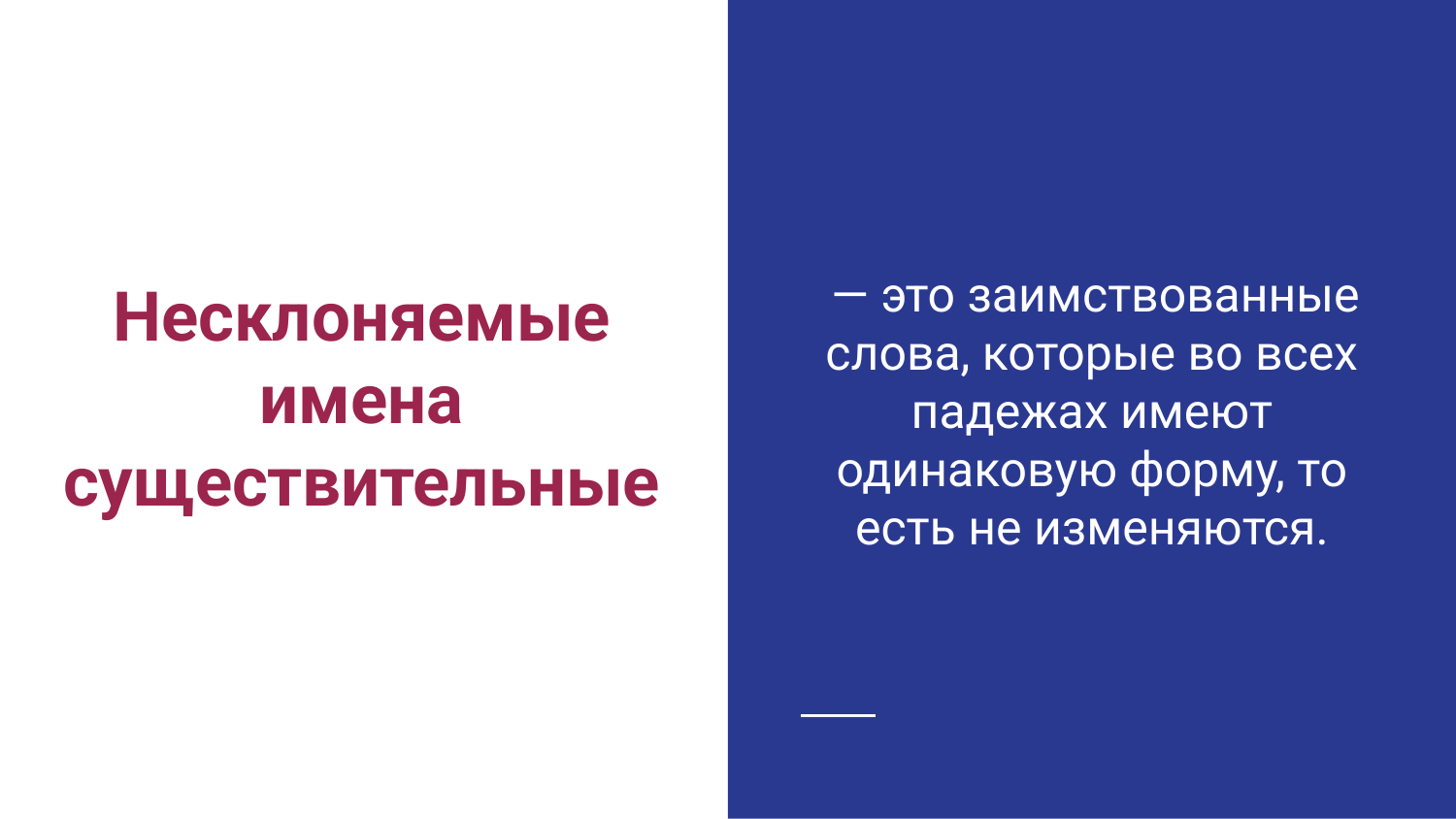

— это заимствованные слова, которые во всех падежах имеют одинаковую форму, то есть не изменяются.
# Несклоняемые имена существительные